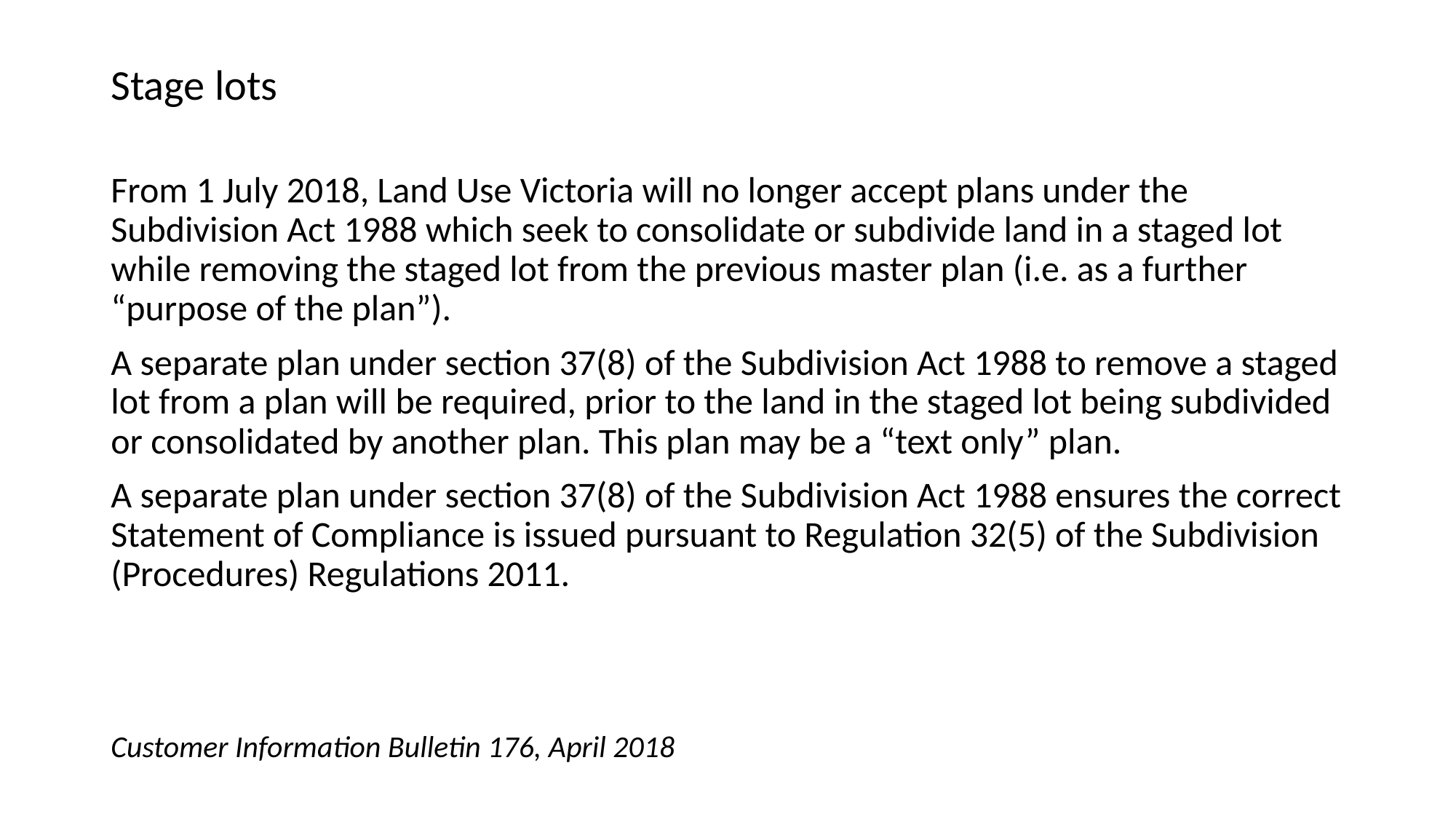

# Stage lots
From 1 July 2018, Land Use Victoria will no longer accept plans under the Subdivision Act 1988 which seek to consolidate or subdivide land in a staged lot while removing the staged lot from the previous master plan (i.e. as a further “purpose of the plan”).
A separate plan under section 37(8) of the Subdivision Act 1988 to remove a staged lot from a plan will be required, prior to the land in the staged lot being subdivided or consolidated by another plan. This plan may be a “text only” plan.
A separate plan under section 37(8) of the Subdivision Act 1988 ensures the correct Statement of Compliance is issued pursuant to Regulation 32(5) of the Subdivision (Procedures) Regulations 2011.

Customer Information Bulletin 176, April 2018